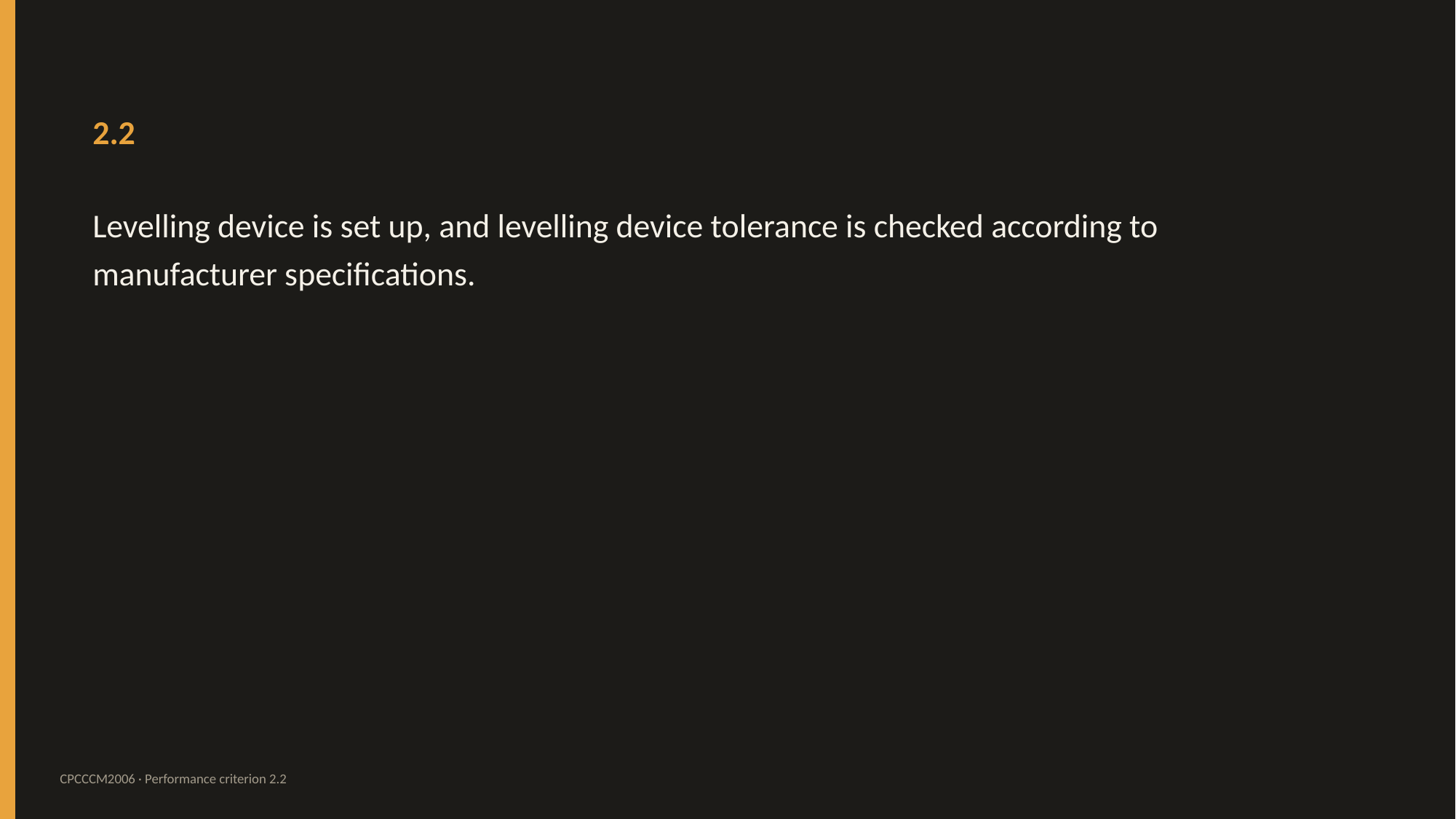

2.2
Levelling device is set up, and levelling device tolerance is checked according to manufacturer specifications.
CPCCCM2006 · Performance criterion 2.2